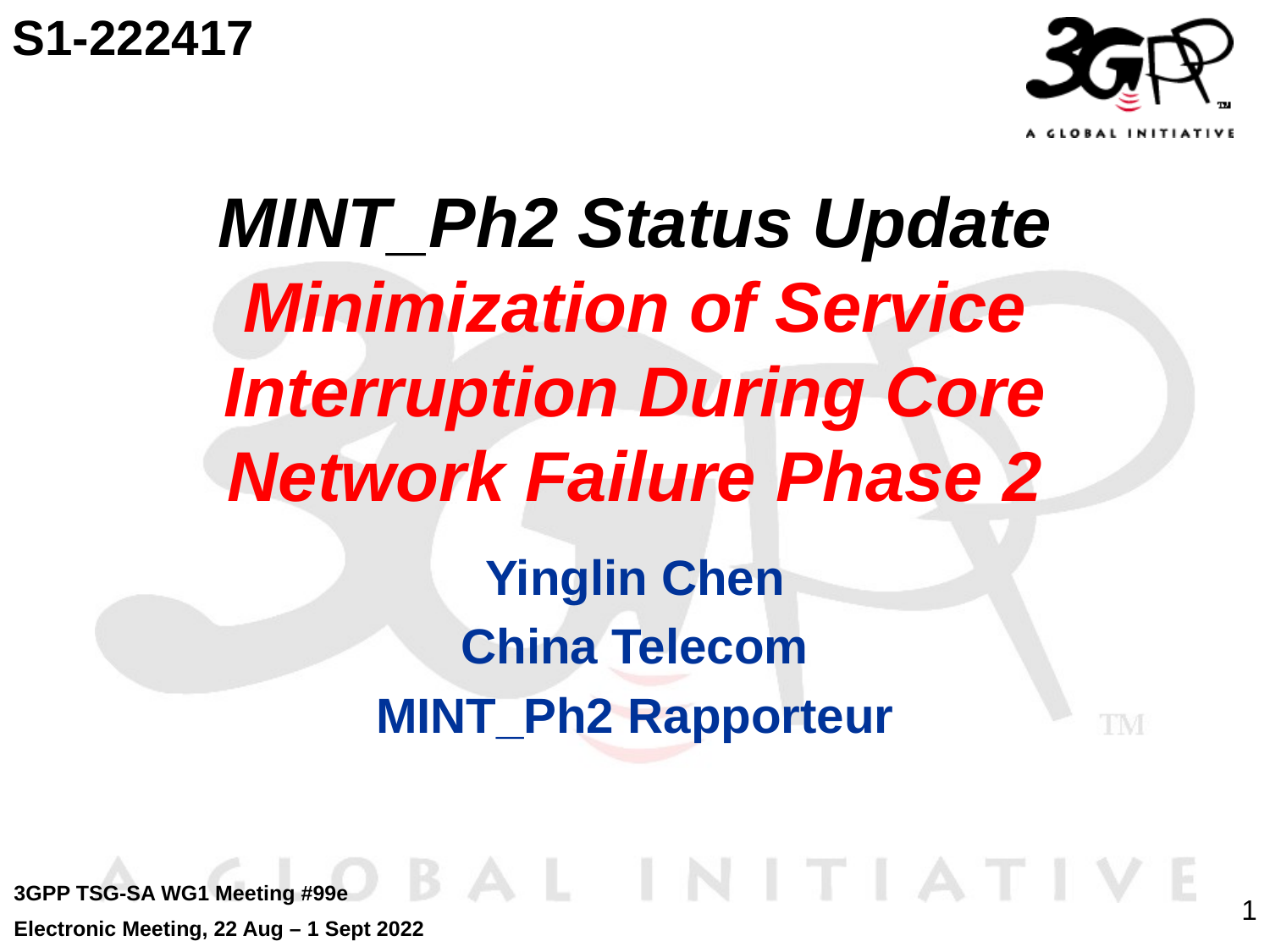

S1-222417
# MINT_Ph2 Status Update Minimization of Service Interruption During Core Network Failure Phase 2
Yinglin Chen
China Telecom
MINT_Ph2 Rapporteur
3GPP TSG-SA WG1 Meeting #99e
Electronic Meeting, 22 Aug – 1 Sept 2022
1